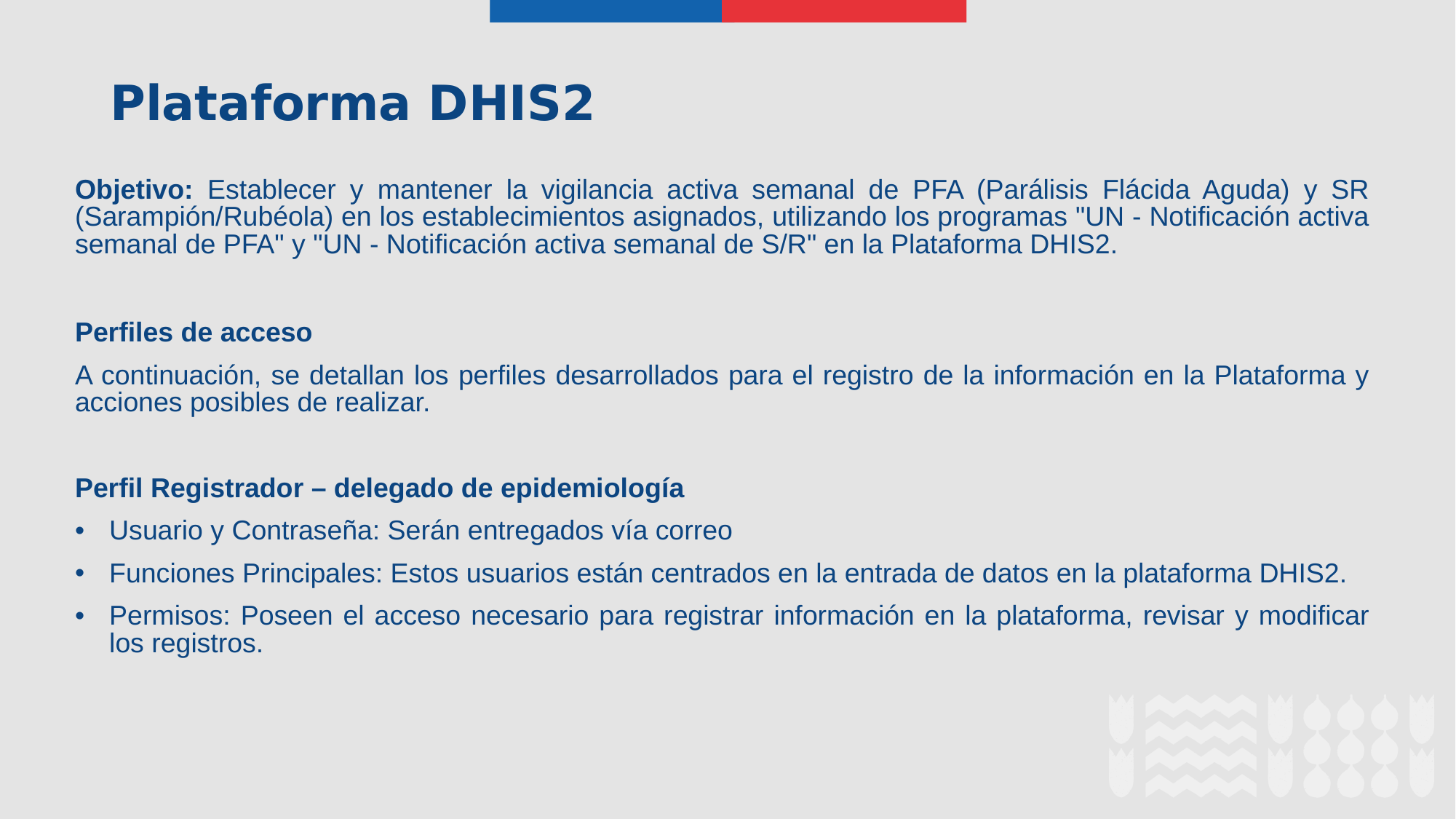

Plataforma DHIS2
Objetivo: Establecer y mantener la vigilancia activa semanal de PFA (Parálisis Flácida Aguda) y SR (Sarampión/Rubéola) en los establecimientos asignados, utilizando los programas "UN - Notificación activa semanal de PFA" y "UN - Notificación activa semanal de S/R" en la Plataforma DHIS2.
Perfiles de acceso
A continuación, se detallan los perfiles desarrollados para el registro de la información en la Plataforma y acciones posibles de realizar.

Perfil Registrador – delegado de epidemiología
Usuario y Contraseña: Serán entregados vía correo
Funciones Principales: Estos usuarios están centrados en la entrada de datos en la plataforma DHIS2.
Permisos: Poseen el acceso necesario para registrar información en la plataforma, revisar y modificar los registros.